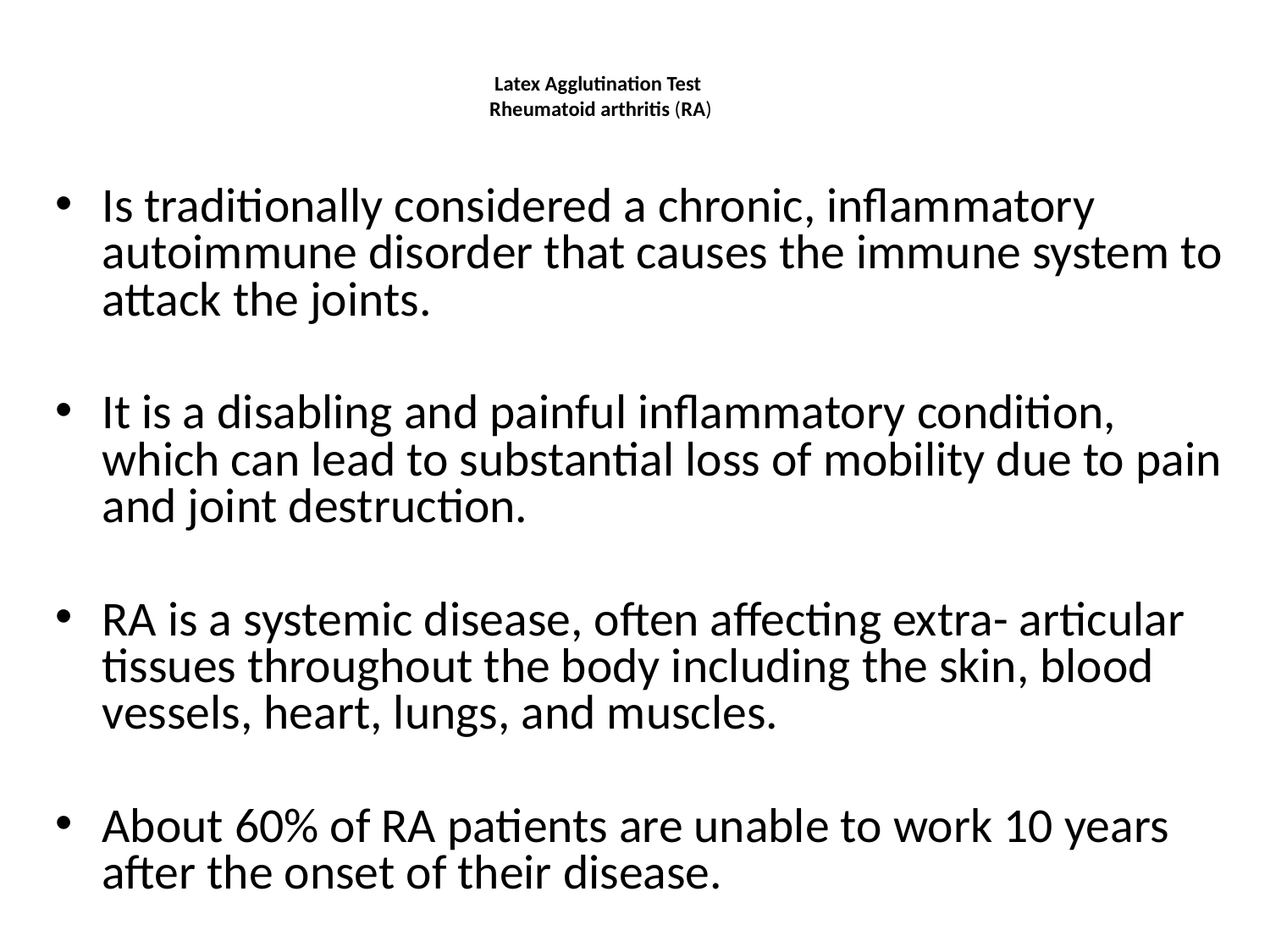

# Latex Agglutination Test Rheumatoid arthritis (RA)
Is traditionally considered a chronic, inflammatory autoimmune disorder that causes the immune system to attack the joints.

It is a disabling and painful inflammatory condition, which can lead to substantial loss of mobility due to pain and joint destruction.

RA is a systemic disease, often affecting extra- articular  tissues throughout the body including the skin, blood vessels, heart, lungs, and muscles.

About 60% of RA patients are unable to work 10 years after the onset of their disease.